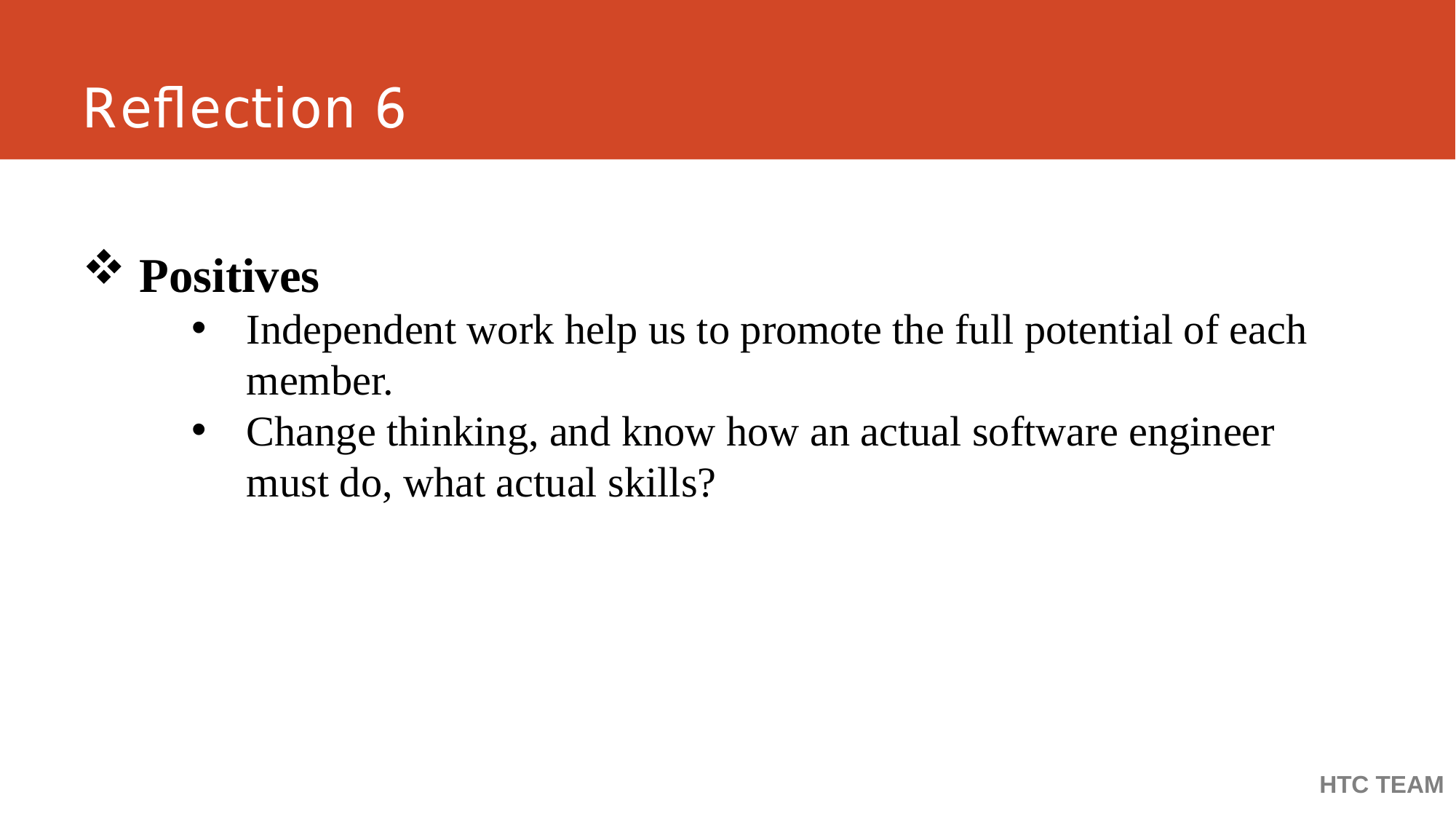

# Reflection 6
 Positives
Independent work help us to promote the full potential of each member.
Change thinking, and know how an actual software engineer must do, what actual skills?
HTC TEAM